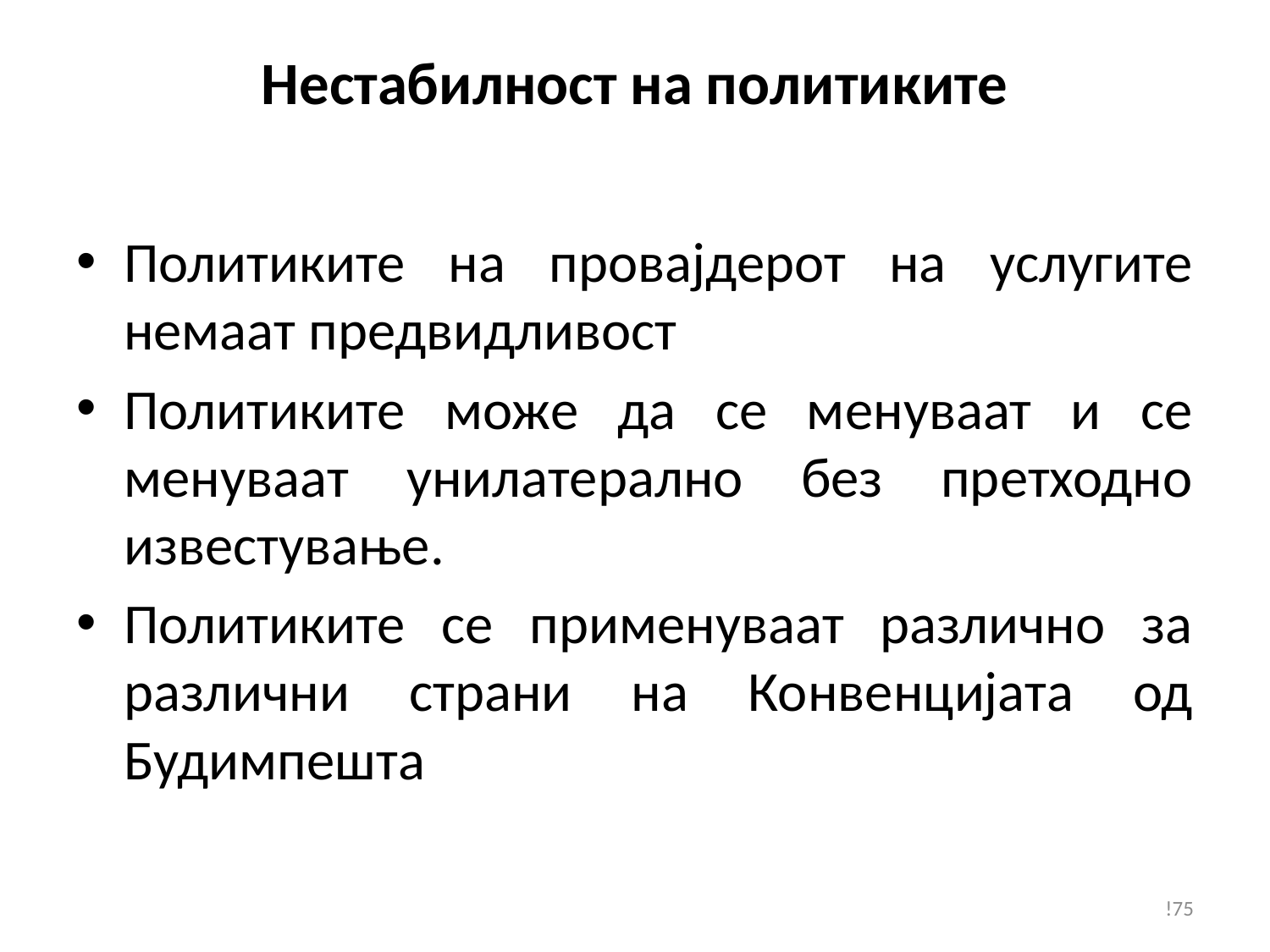

# Нестабилност на политиките
Политиките на провајдерот на услугите немаат предвидливост
Политиките може да се менуваат и се менуваат унилатерално без претходно известување.
Политиките се применуваат различно за различни страни на Конвенцијата од Будимпешта

!75